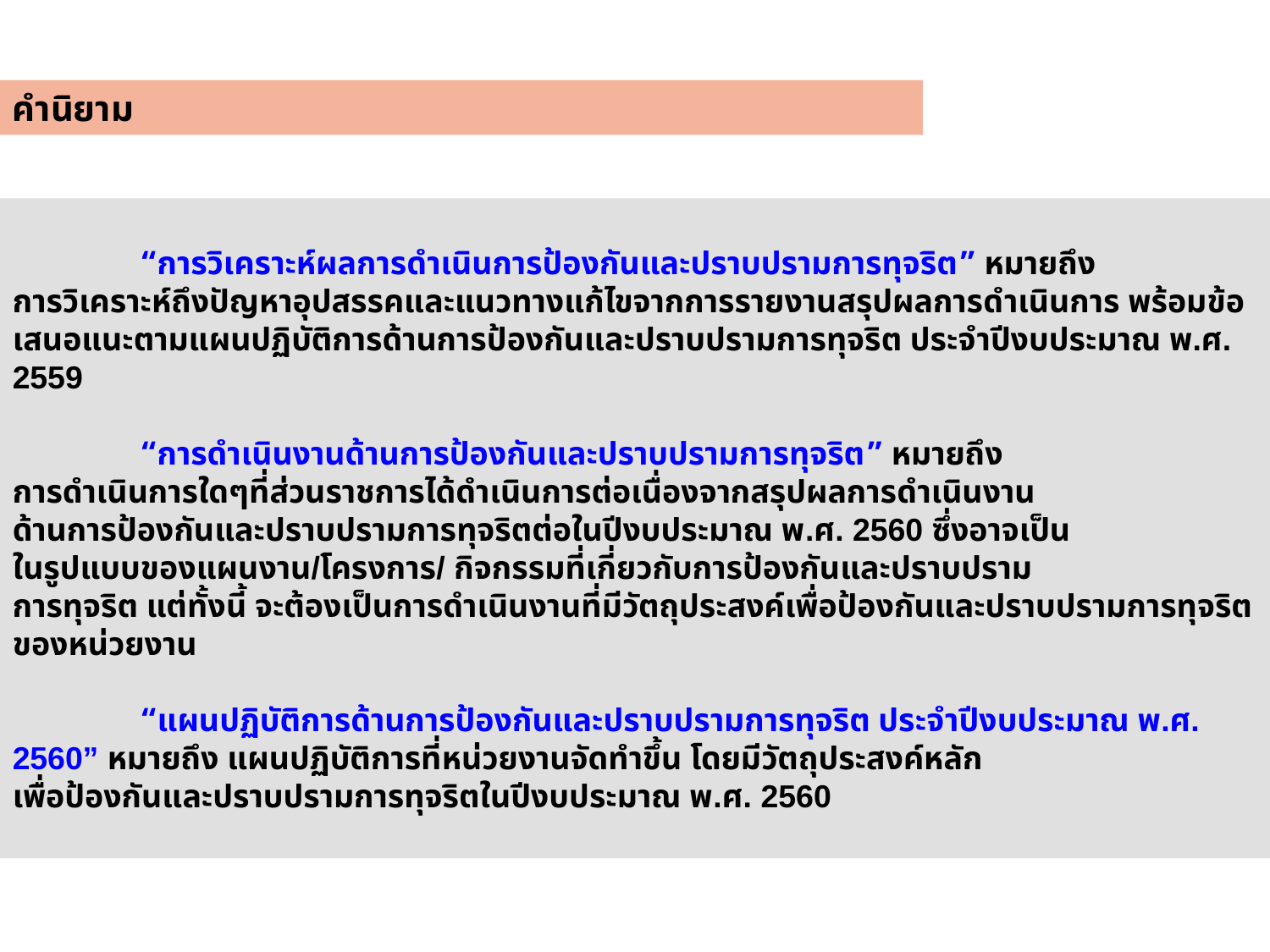

คำนิยาม

	“การวิเคราะห์ผลการดำเนินการป้องกันและปราบปรามการทุจริต” หมายถึง
การวิเคราะห์ถึงปัญหาอุปสรรคและแนวทางแก้ไขจากการรายงานสรุปผลการดำเนินการ พร้อมข้อเสนอแนะตามแผนปฏิบัติการด้านการป้องกันและปราบปรามการทุจริต ประจำปีงบประมาณ พ.ศ. 2559

	“การดำเนินงานด้านการป้องกันและปราบปรามการทุจริต” หมายถึง
การดำเนินการใดๆที่ส่วนราชการได้ดำเนินการต่อเนื่องจากสรุปผลการดำเนินงาน
ด้านการป้องกันและปราบปรามการทุจริตต่อในปีงบประมาณ พ.ศ. 2560 ซึ่งอาจเป็น
ในรูปแบบของแผนงาน/โครงการ/ กิจกรรมที่เกี่ยวกับการป้องกันและปราบปราม
การทุจริต แต่ทั้งนี้ จะต้องเป็นการดำเนินงานที่มีวัตถุประสงค์เพื่อป้องกันและปราบปรามการทุจริตของหน่วยงาน

	“แผนปฏิบัติการด้านการป้องกันและปราบปรามการทุจริต ประจำปีงบประมาณ พ.ศ. 2560” หมายถึง แผนปฏิบัติการที่หน่วยงานจัดทำขึ้น โดยมีวัตถุประสงค์หลัก
เพื่อป้องกันและปราบปรามการทุจริตในปีงบประมาณ พ.ศ. 2560